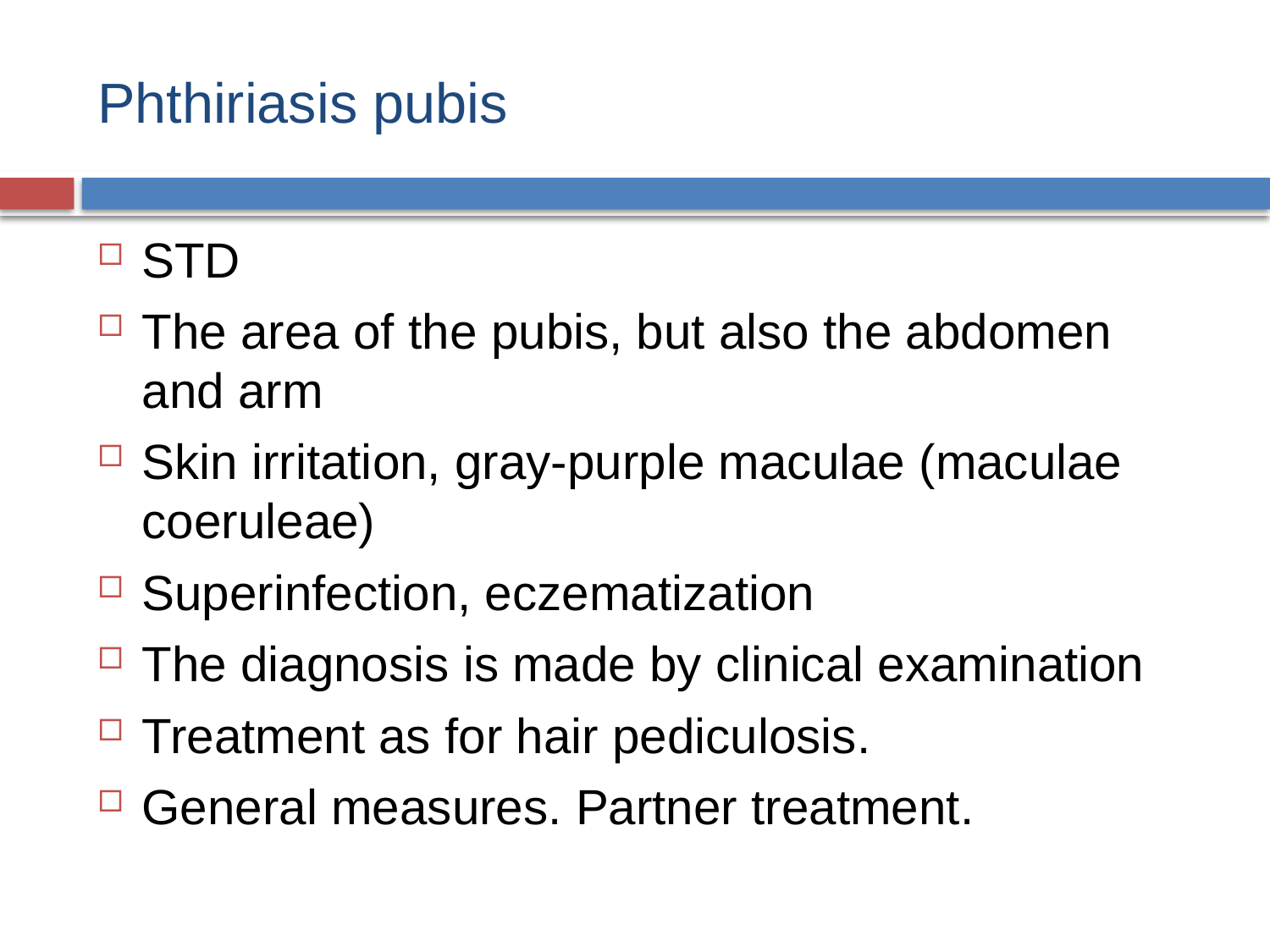

# Phthiriasis pubis
STD
The area of ​​the pubis, but also the abdomen and arm
Skin irritation, gray-purple maculae (maculae coeruleae)
Superinfection, eczematization
The diagnosis is made by clinical examination
Treatment as for hair pediculosis.
General measures. Partner treatment.